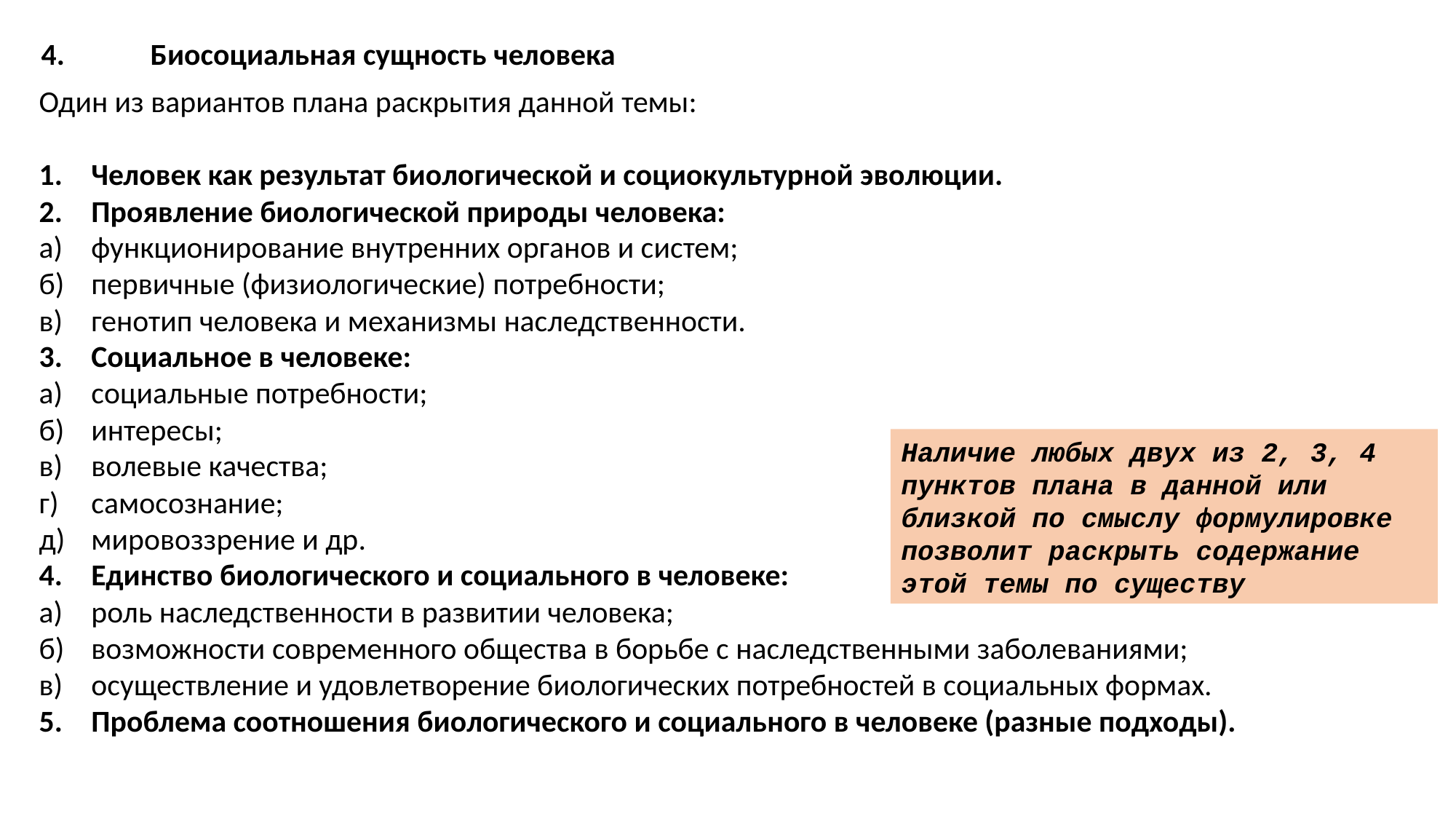

4.	Биосоциальная сущность человека
Один из вариантов плана раскрытия данной темы:

1.	Человек как результат биологической и социокультурной эволюции.
2.	Проявление биологической природы человека:
а)	функционирование внутренних органов и систем;
б)	первичные (физиологические) потребности;
в)	генотип человека и механизмы наследственности.
3.	Социальное в человеке:
а)	социальные потребности;
б)	интересы;
в)	волевые качества;
г)	самосознание;
д)	мировоззрение и др.
4.	Единство биологического и социального в человеке:
а)	роль наследственности в развитии человека;
б)	возможности современного общества в борьбе с наследственными заболеваниями;
в)	осуществление и удовлетворение биологических потребностей в социальных формах.
5.	Проблема соотношения биологического и социального в человеке (разные подходы).
Наличие любых двух из 2, 3, 4  пунктов плана в данной или близкой по смыслу формулировке позволит раскрыть содержание этой темы по существу